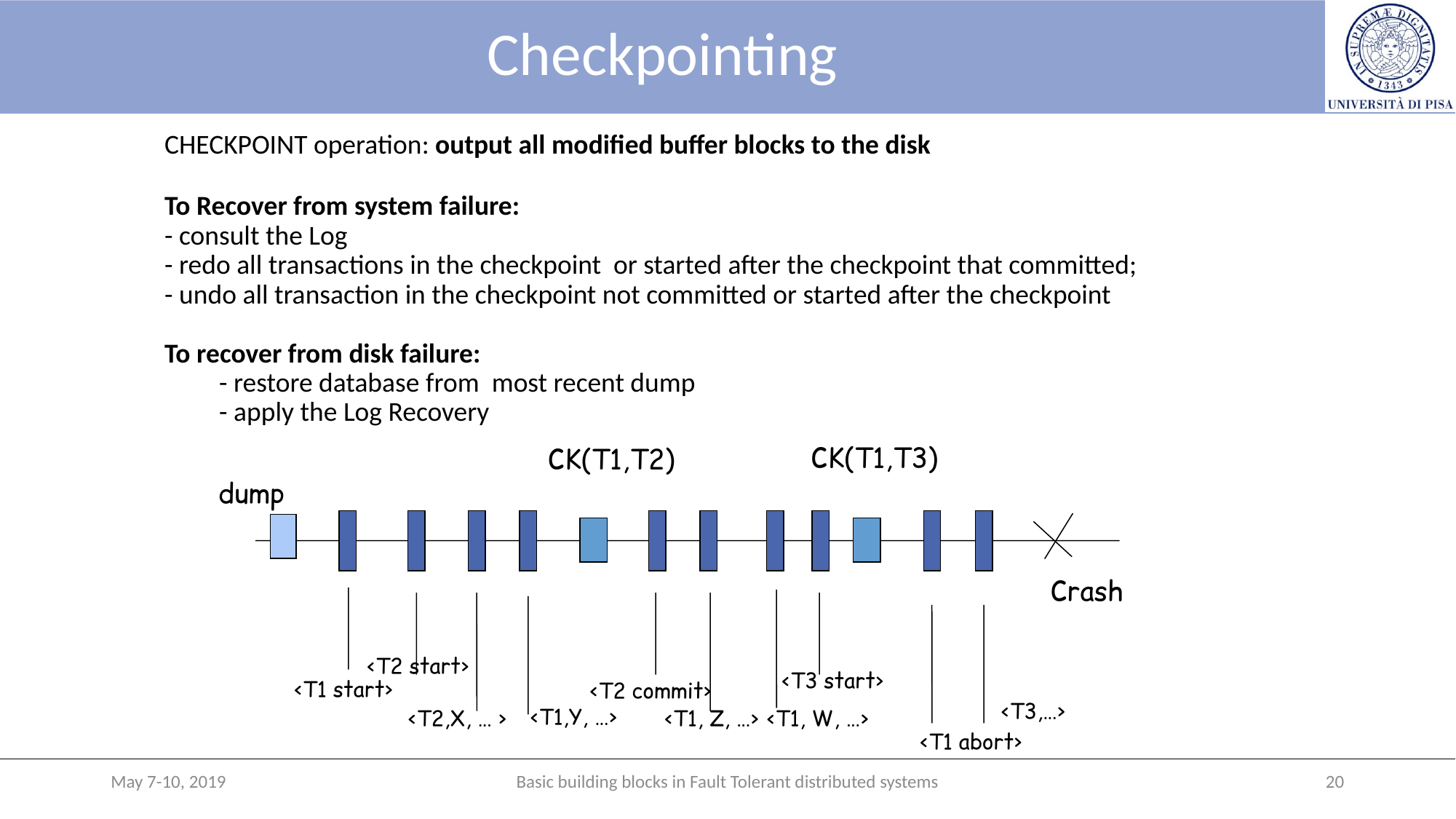

# Checkpointing
CHECKPOINT operation: output all modified buffer blocks to the disk

To Recover from system failure:
- consult the Log
- redo all transactions in the checkpoint  or started after the checkpoint that committed;
- undo all transaction in the checkpoint not committed or started after the checkpoint

To recover from disk failure:
- restore database from  most recent dump
- apply the Log Recovery
CK(T1,T3)
CK(T1,T2)
dump

Crash

<T2 start>
<T3 start>
<T1 start>
<T2 commit>
<T3,…>
<T1,Y, …>
<T2,X, … >
<T1, Z, …>
<T1, W, …>
<T1 abort>
May 7-10, 2019
Basic building blocks in Fault Tolerant distributed systems
20